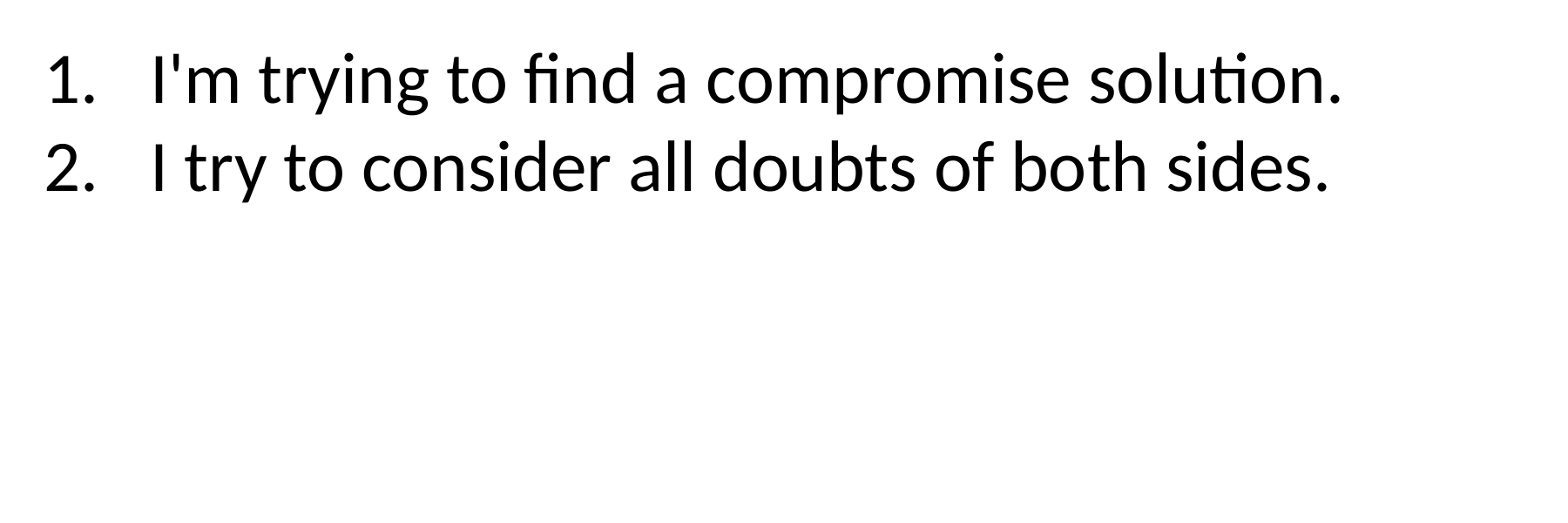

I'm trying to find a compromise solution.
I try to consider all doubts of both sides.